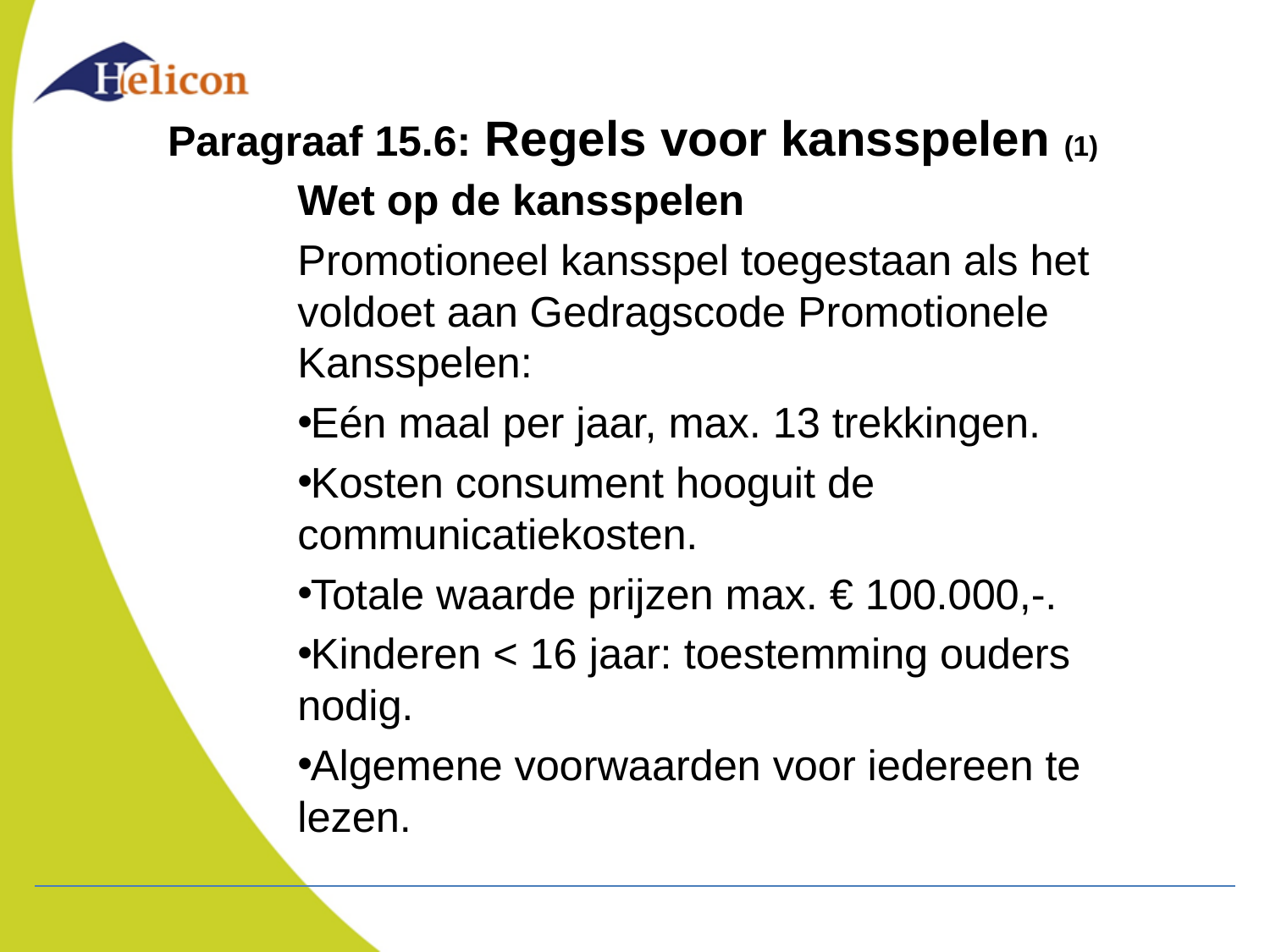

# Paragraaf 15.6: Regels voor kansspelen (1)
Wet op de kansspelen
Promotioneel kansspel toegestaan als het voldoet aan Gedragscode Promotionele Kansspelen:
Eén maal per jaar, max. 13 trekkingen.
Kosten consument hooguit de communicatiekosten.
Totale waarde prijzen max. € 100.000,-.
Kinderen < 16 jaar: toestemming ouders nodig.
Algemene voorwaarden voor iedereen te lezen.